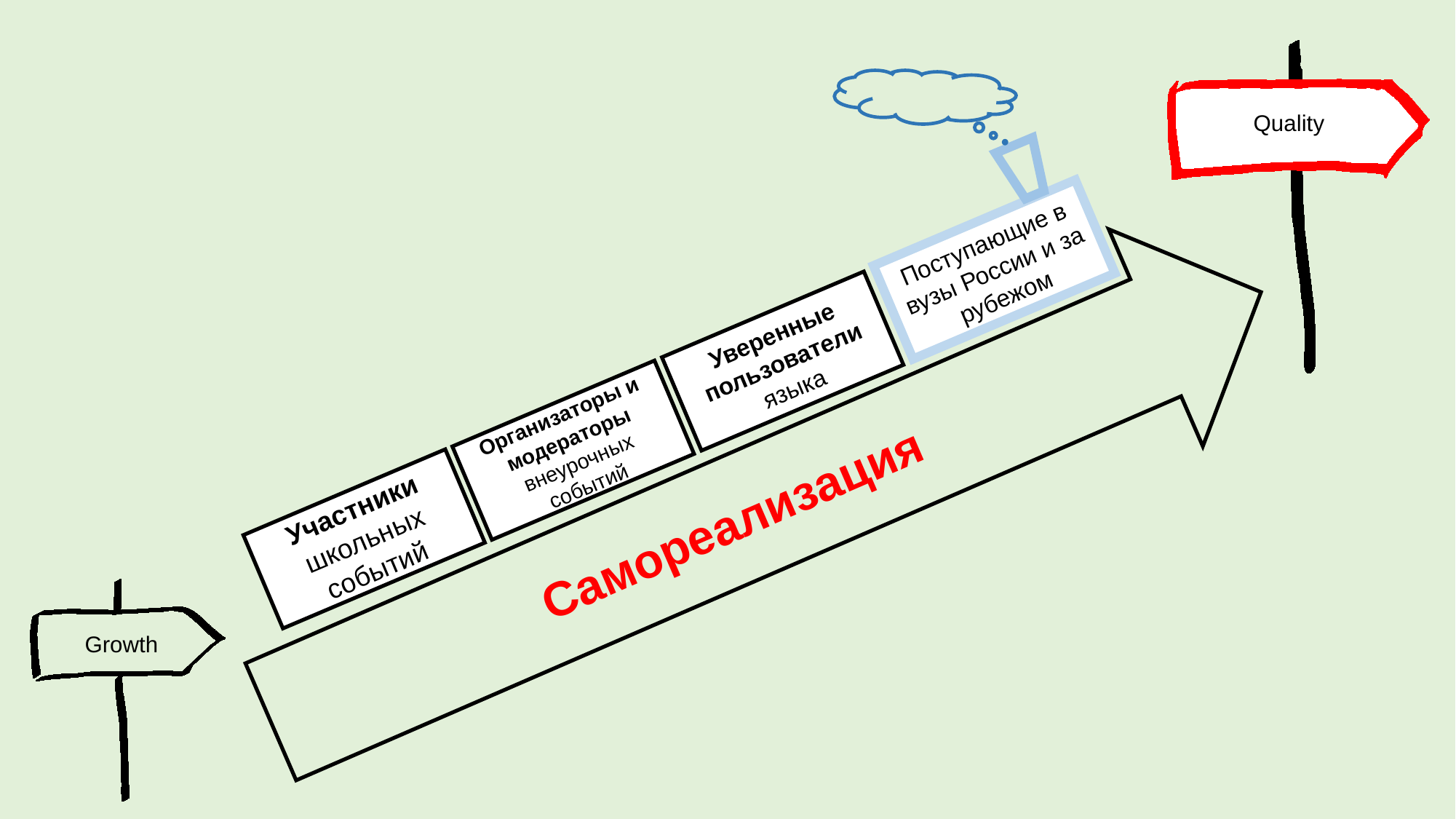

Quality

Поступающие в вузы России и за рубежом
Уверенные пользователи языка
Организаторы и модераторы внеурочных событий
Участники школьных событий
Самореализация

Growth